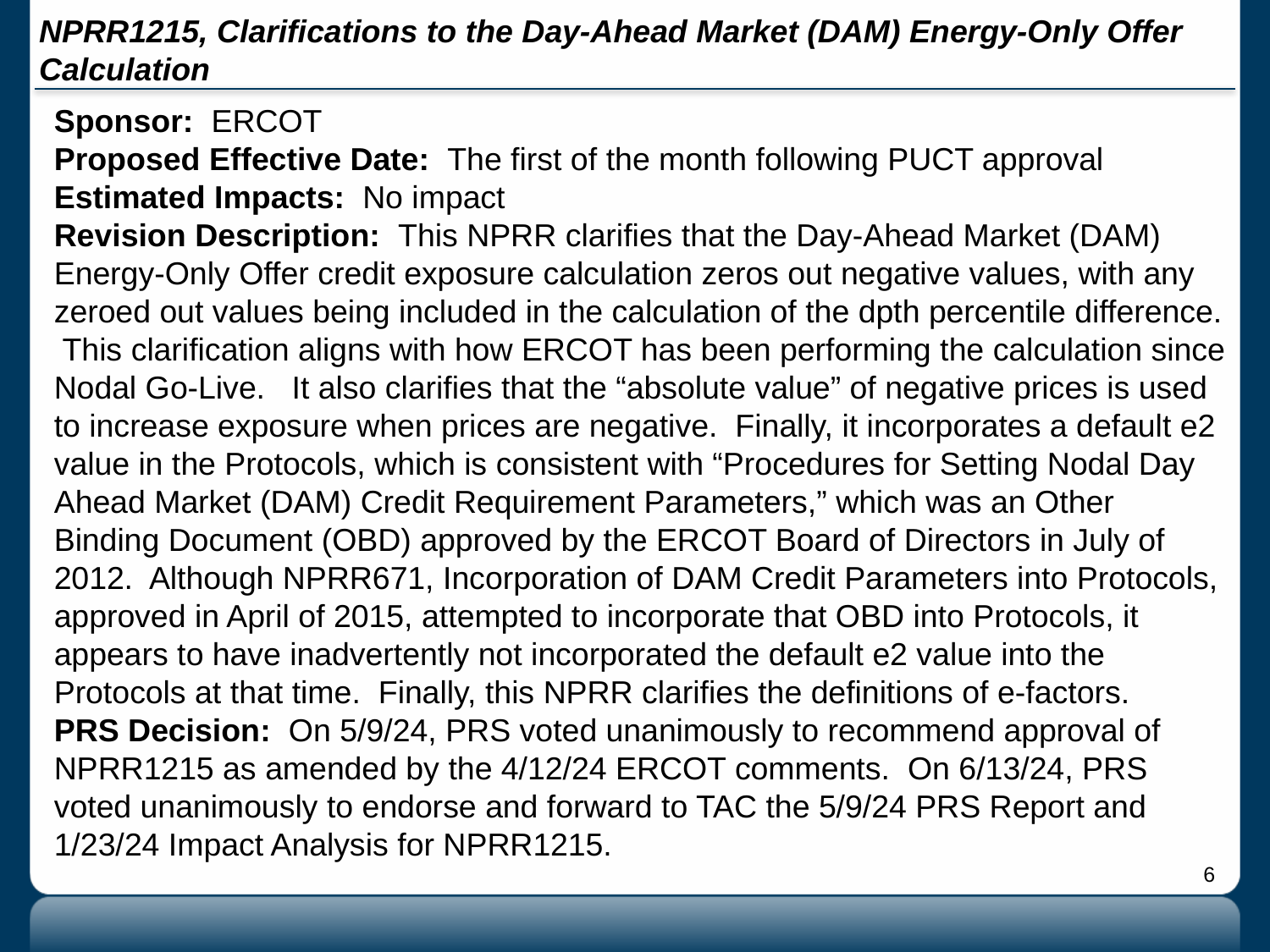

# NPRR1215, Clarifications to the Day-Ahead Market (DAM) Energy-Only Offer Calculation
Sponsor:  ERCOT
Proposed Effective Date:  The first of the month following PUCT approval
Estimated Impacts:  No impact
Revision Description:  This NPRR clarifies that the Day-Ahead Market (DAM) Energy-Only Offer credit exposure calculation zeros out negative values, with any zeroed out values being included in the calculation of the dpth percentile difference.  This clarification aligns with how ERCOT has been performing the calculation since Nodal Go-Live.   It also clarifies that the “absolute value” of negative prices is used to increase exposure when prices are negative.  Finally, it incorporates a default e2 value in the Protocols, which is consistent with “Procedures for Setting Nodal Day Ahead Market (DAM) Credit Requirement Parameters,” which was an Other Binding Document (OBD) approved by the ERCOT Board of Directors in July of 2012.  Although NPRR671, Incorporation of DAM Credit Parameters into Protocols, approved in April of 2015, attempted to incorporate that OBD into Protocols, it appears to have inadvertently not incorporated the default e2 value into the Protocols at that time.  Finally, this NPRR clarifies the definitions of e-factors.
PRS Decision:  On 5/9/24, PRS voted unanimously to recommend approval of NPRR1215 as amended by the 4/12/24 ERCOT comments.  On 6/13/24, PRS voted unanimously to endorse and forward to TAC the 5/9/24 PRS Report and 1/23/24 Impact Analysis for NPRR1215.